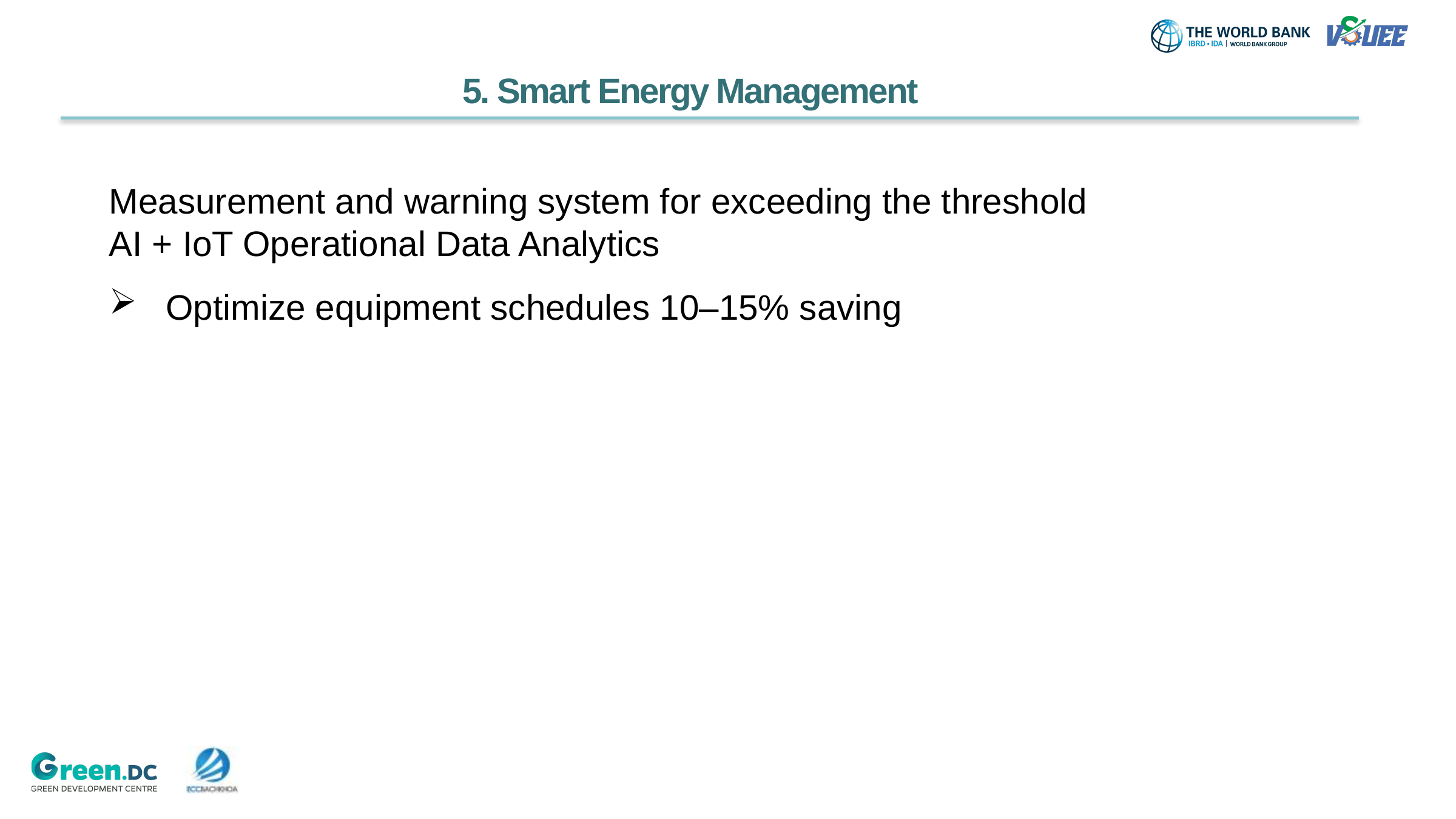

5. Smart Energy Management
Measurement and warning system for exceeding the threshold
AI + IoT Operational Data Analytics
Optimize equipment schedules 10–15% saving